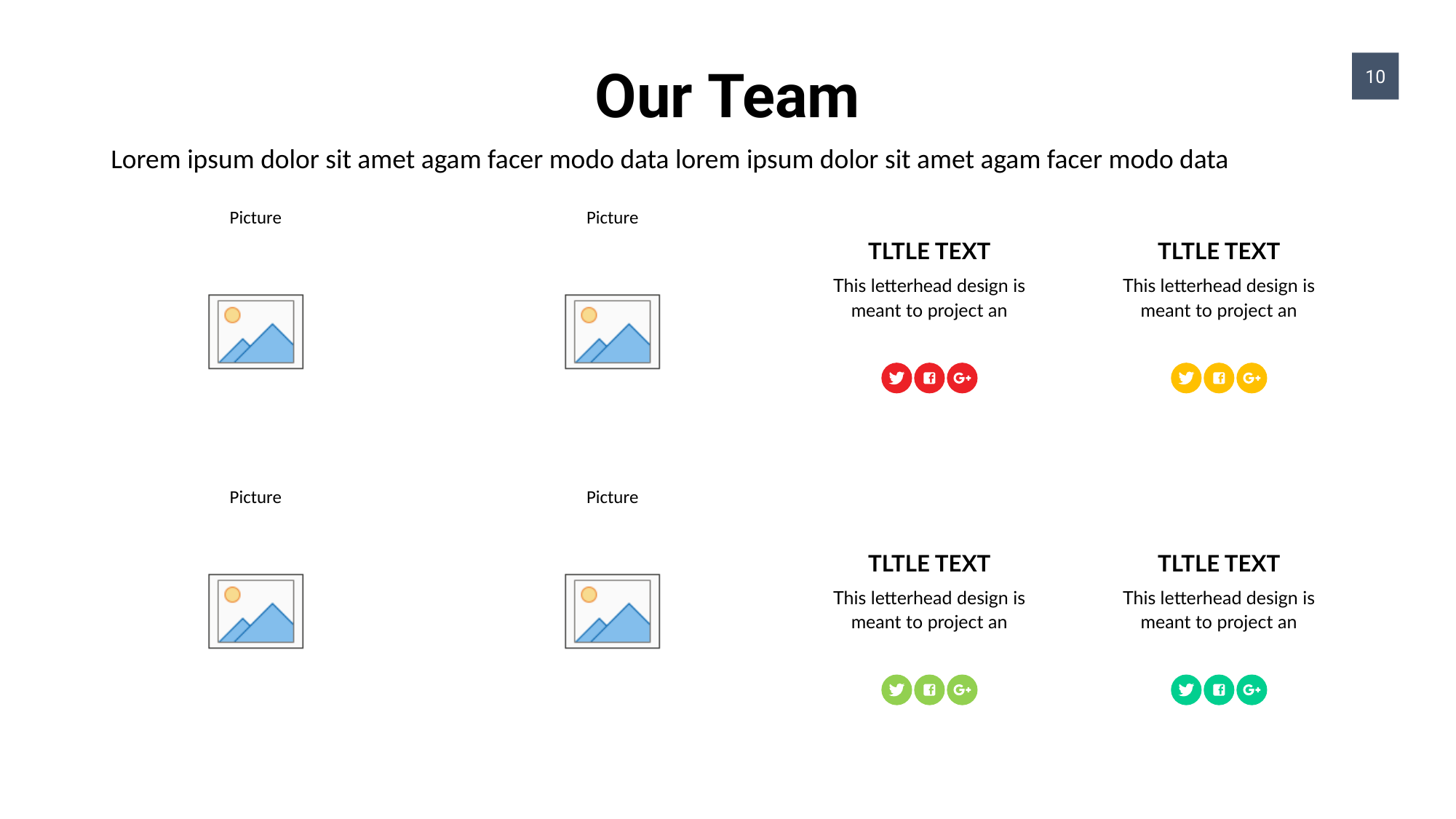

Our Team
10
Lorem ipsum dolor sit amet agam facer modo data lorem ipsum dolor sit amet agam facer modo data

TLTLE TEXT
This letterhead design is meant to project an

TLTLE TEXT
This letterhead design is meant to project an

TLTLE TEXT
This letterhead design is meant to project an

TLTLE TEXT
This letterhead design is meant to project an